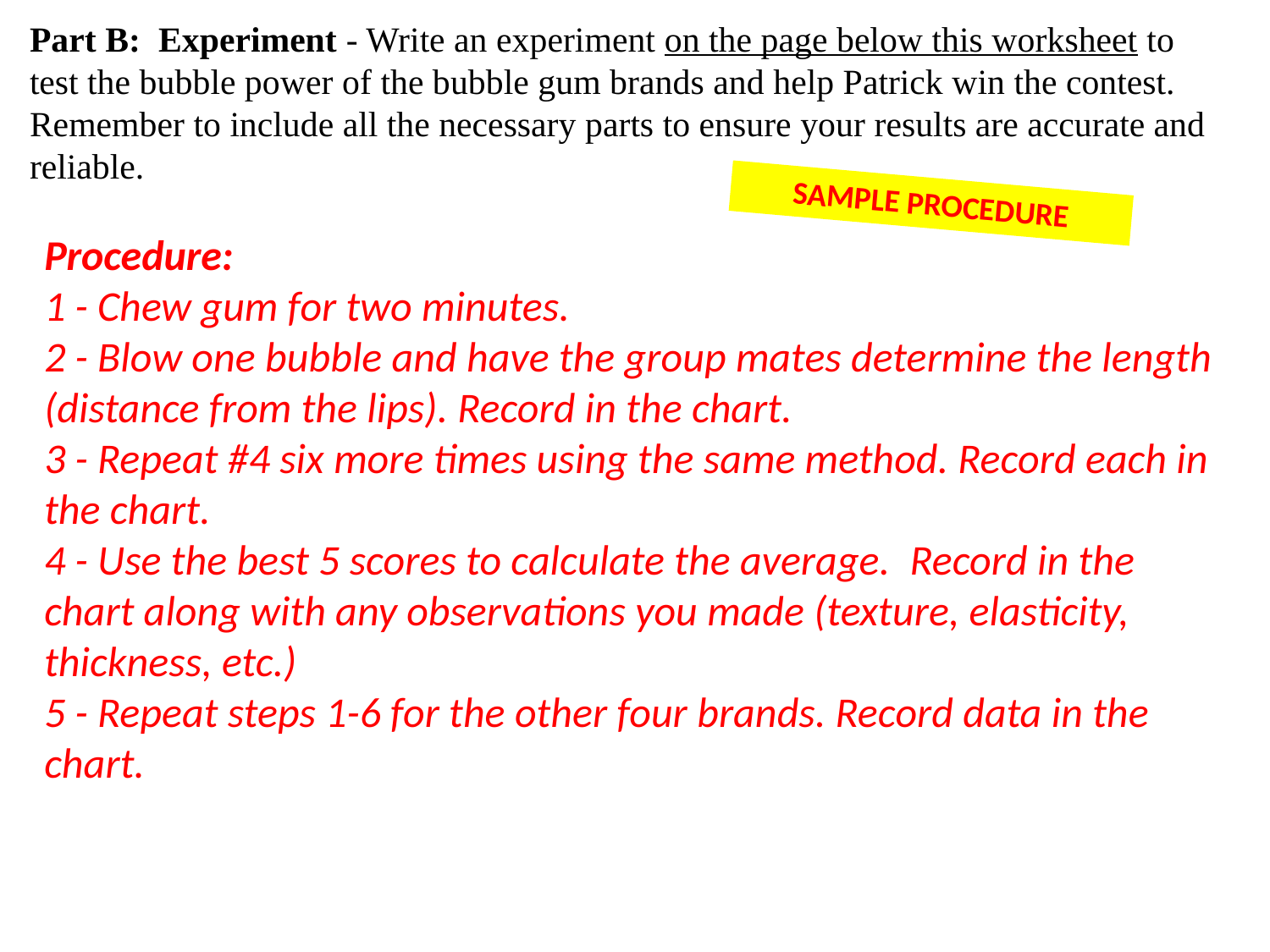

Part B:  Experiment - Write an experiment on the page below this worksheet to test the bubble power of the bubble gum brands and help Patrick win the contest.  Remember to include all the necessary parts to ensure your results are accurate and reliable.

SAMPLE PROCEDURE
Procedure:
1 - Chew gum for two minutes.
2 - Blow one bubble and have the group mates determine the length (distance from the lips). Record in the chart.
3 - Repeat #4 six more times using the same method. Record each in the chart.
4 - Use the best 5 scores to calculate the average.  Record in the chart along with any observations you made (texture, elasticity, thickness, etc.)
5 - Repeat steps 1-6 for the other four brands. Record data in the chart.